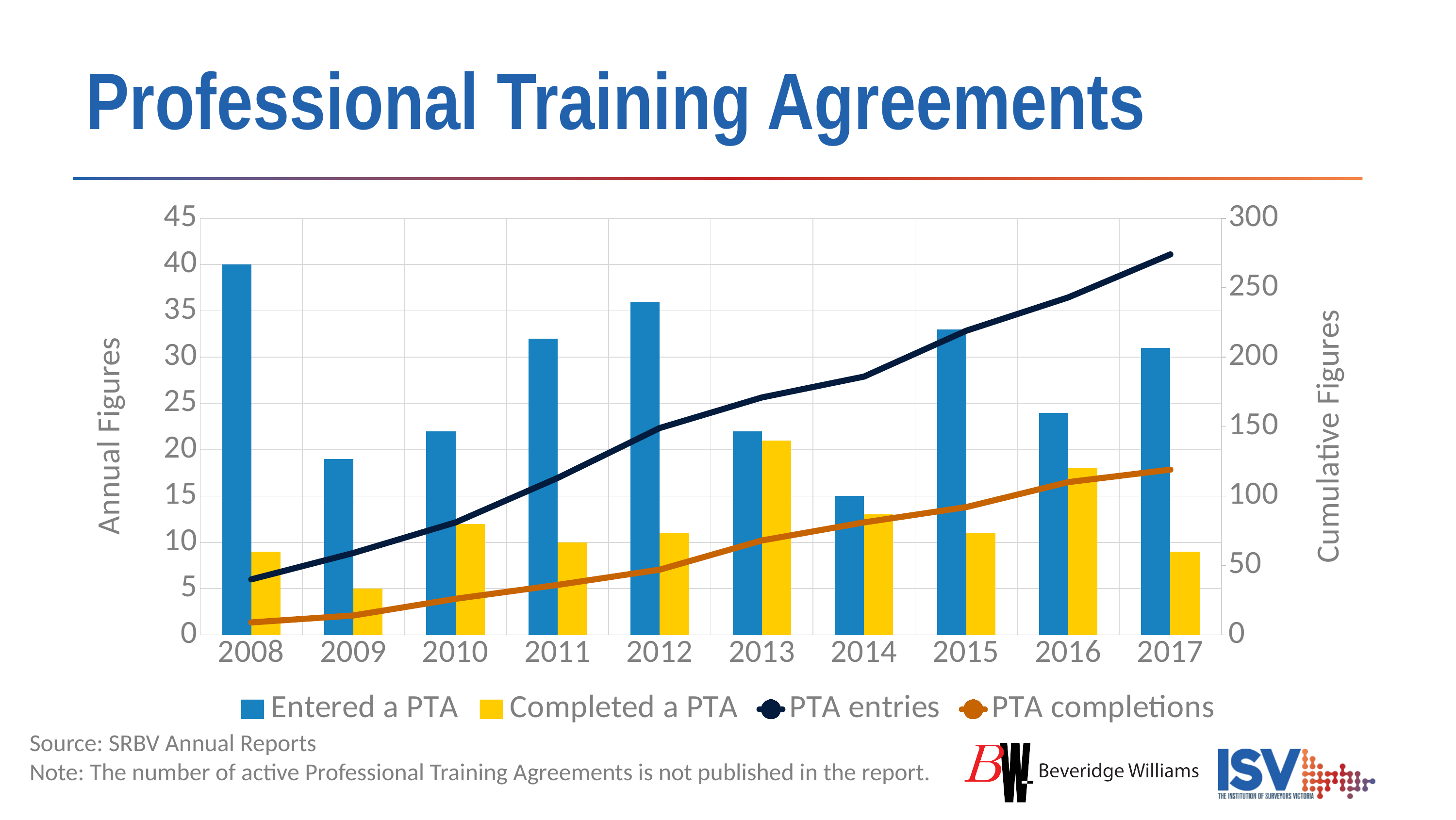

# Professional Training Agreements

### Chart

| Category | Entered a PTA | Completed a PTA | PTA entries | PTA completions |
|---|---|---|---|---|
| 2008 | 40.0 | 9.0 | 40.0 | 9.0 |
| 2009 | 19.0 | 5.0 | 59.0 | 14.0 |
| 2010 | 22.0 | 12.0 | 81.0 | 26.0 |
| 2011 | 32.0 | 10.0 | 113.0 | 36.0 |
| 2012 | 36.0 | 11.0 | 149.0 | 47.0 |
| 2013 | 22.0 | 21.0 | 171.0 | 68.0 |
| 2014 | 15.0 | 13.0 | 186.0 | 81.0 |
| 2015 | 33.0 | 11.0 | 219.0 | 92.0 |
| 2016 | 24.0 | 18.0 | 243.0 | 110.0 |
| 2017 | 31.0 | 9.0 | 274.0 | 119.0 |
Source: SRBV Annual Reports
Note: The number of active Professional Training Agreements is not published in the report.